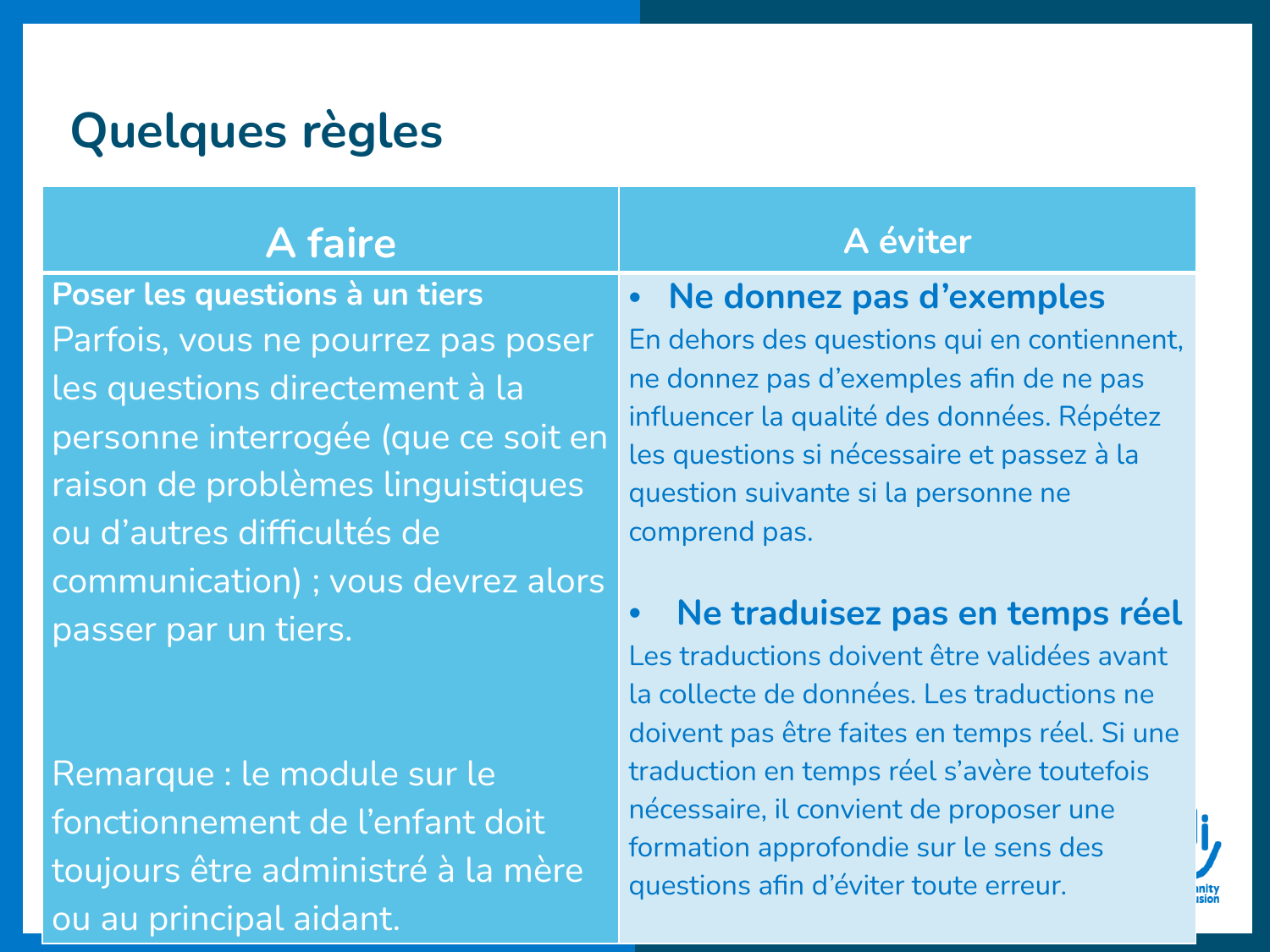

# Quelques règles
| A faire | A éviter |
| --- | --- |
| Poser les questions à un tiers Parfois, vous ne pourrez pas poser les questions directement à la personne interrogée (que ce soit en raison de problèmes linguistiques ou d’autres difficultés de communication) ; vous devrez alors passer par un tiers. Remarque : le module sur le fonctionnement de l’enfant doit toujours être administré à la mère ou au principal aidant. | Ne donnez pas d’exemples En dehors des questions qui en contiennent, ne donnez pas d’exemples afin de ne pas influencer la qualité des données. Répétez les questions si nécessaire et passez à la question suivante si la personne ne comprend pas.   Ne traduisez pas en temps réel Les traductions doivent être validées avant la collecte de données. Les traductions ne doivent pas être faites en temps réel. Si une traduction en temps réel s’avère toutefois nécessaire, il convient de proposer une formation approfondie sur le sens des questions afin d’éviter toute erreur. |